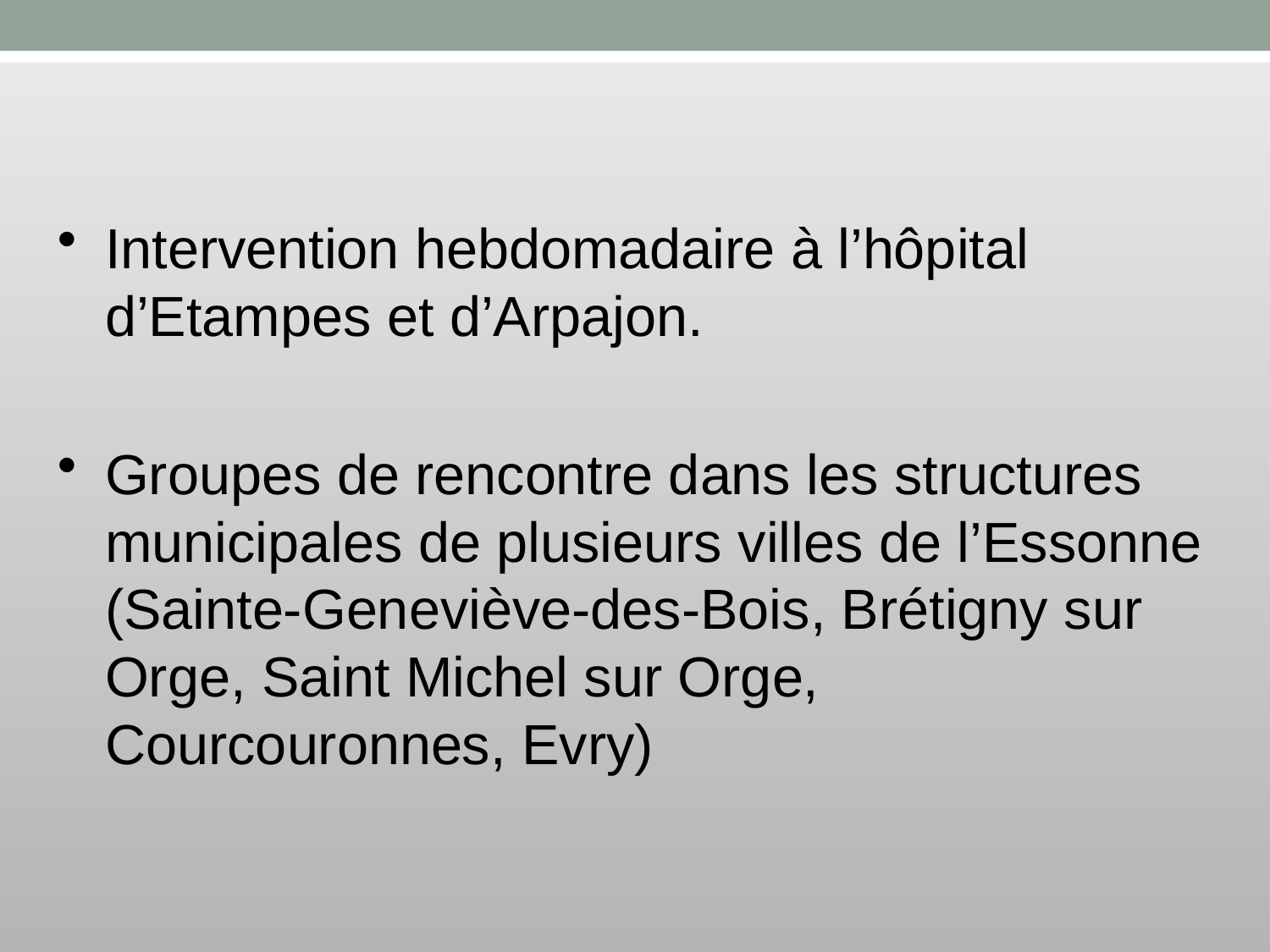

Intervention hebdomadaire à l’hôpital d’Etampes et d’Arpajon.

Groupes de rencontre dans les structures municipales de plusieurs villes de l’Essonne (Sainte-Geneviève-des-Bois, Brétigny sur Orge, Saint Michel sur Orge, Courcouronnes, Evry)